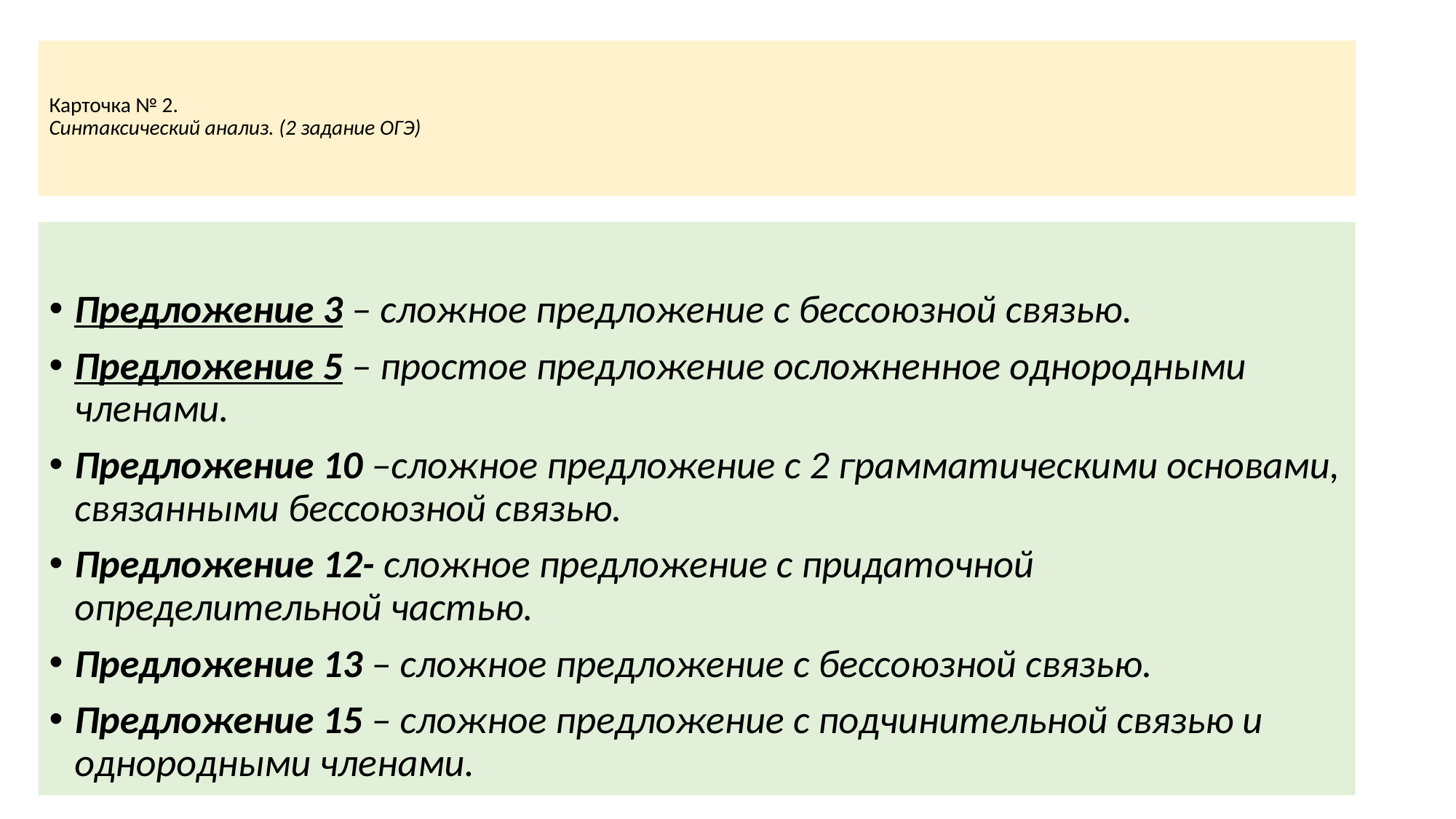

# Карточка № 2. Синтаксический анализ. (2 задание ОГЭ)

Предложение 3 – сложное предложение с бессоюзной связью.
Предложение 5 – простое предложение осложненное однородными членами.
Предложение 10 –сложное предложение с 2 грамматическими основами, связанными бессоюзной связью.
Предложение 12- сложное предложение с придаточной определительной частью.
Предложение 13 – сложное предложение с бессоюзной связью.
Предложение 15 – сложное предложение с подчинительной связью и однородными членами.